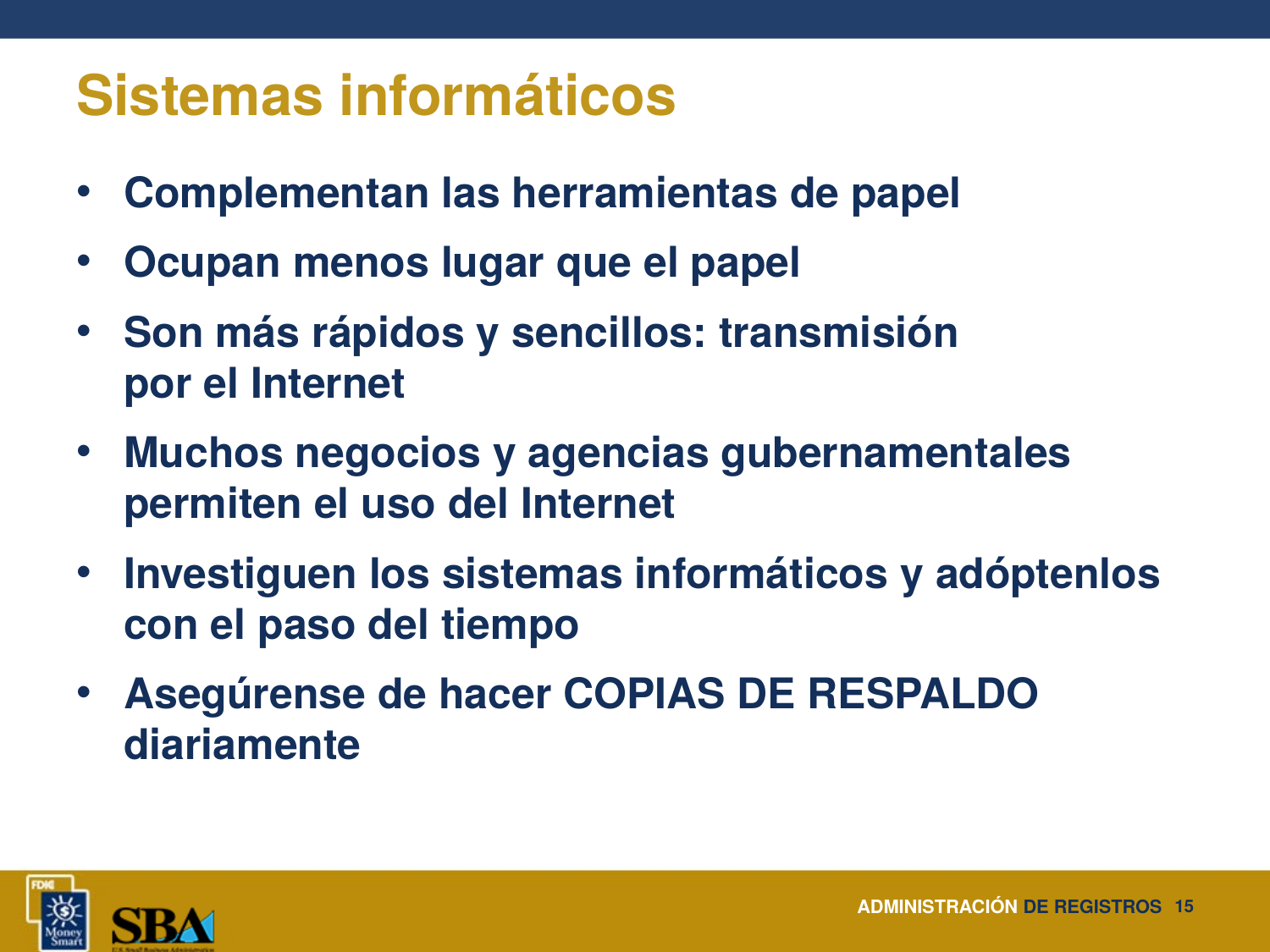

# Sistemas informáticos
Complementan las herramientas de papel
Ocupan menos lugar que el papel
Son más rápidos y sencillos: transmisión
por el Internet
Muchos negocios y agencias gubernamentales permiten el uso del Internet
Investiguen los sistemas informáticos y adóptenlos con el paso del tiempo
Asegúrense de hacer COPIAS DE RESPALDO
diariamente